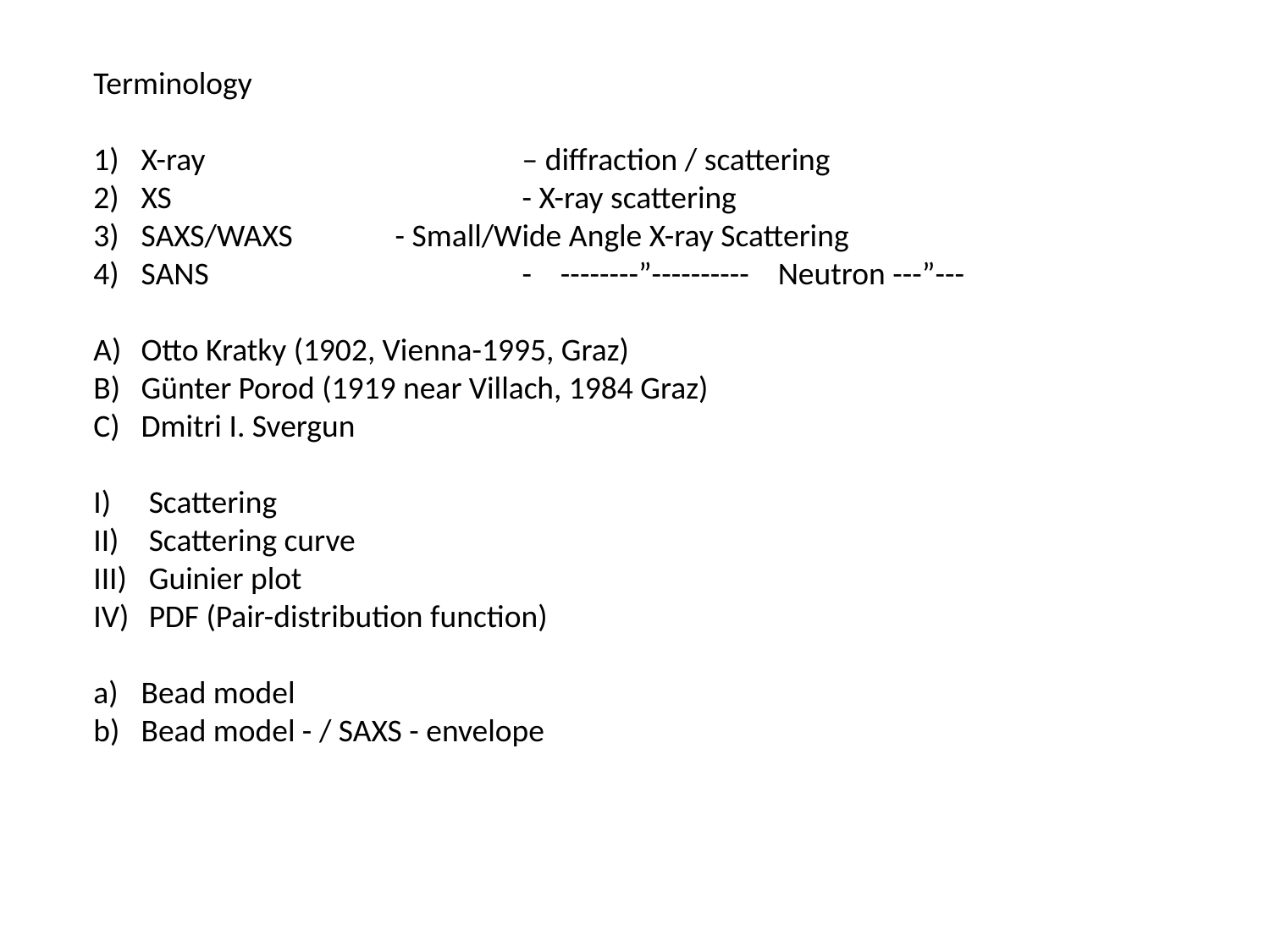

Terminology

X-ray 			– diffraction / scattering
XS			- X-ray scattering
SAXS/WAXS	- Small/Wide Angle X-ray Scattering
SANS			-    --------”----------    Neutron ---”---

Otto Kratky (1902, Vienna-1995, Graz)
Günter Porod (1919 near Villach, 1984 Graz)
Dmitri I. Svergun

Scattering
Scattering curve
Guinier plot
PDF (Pair-distribution function)

Bead model
Bead model - / SAXS - envelope